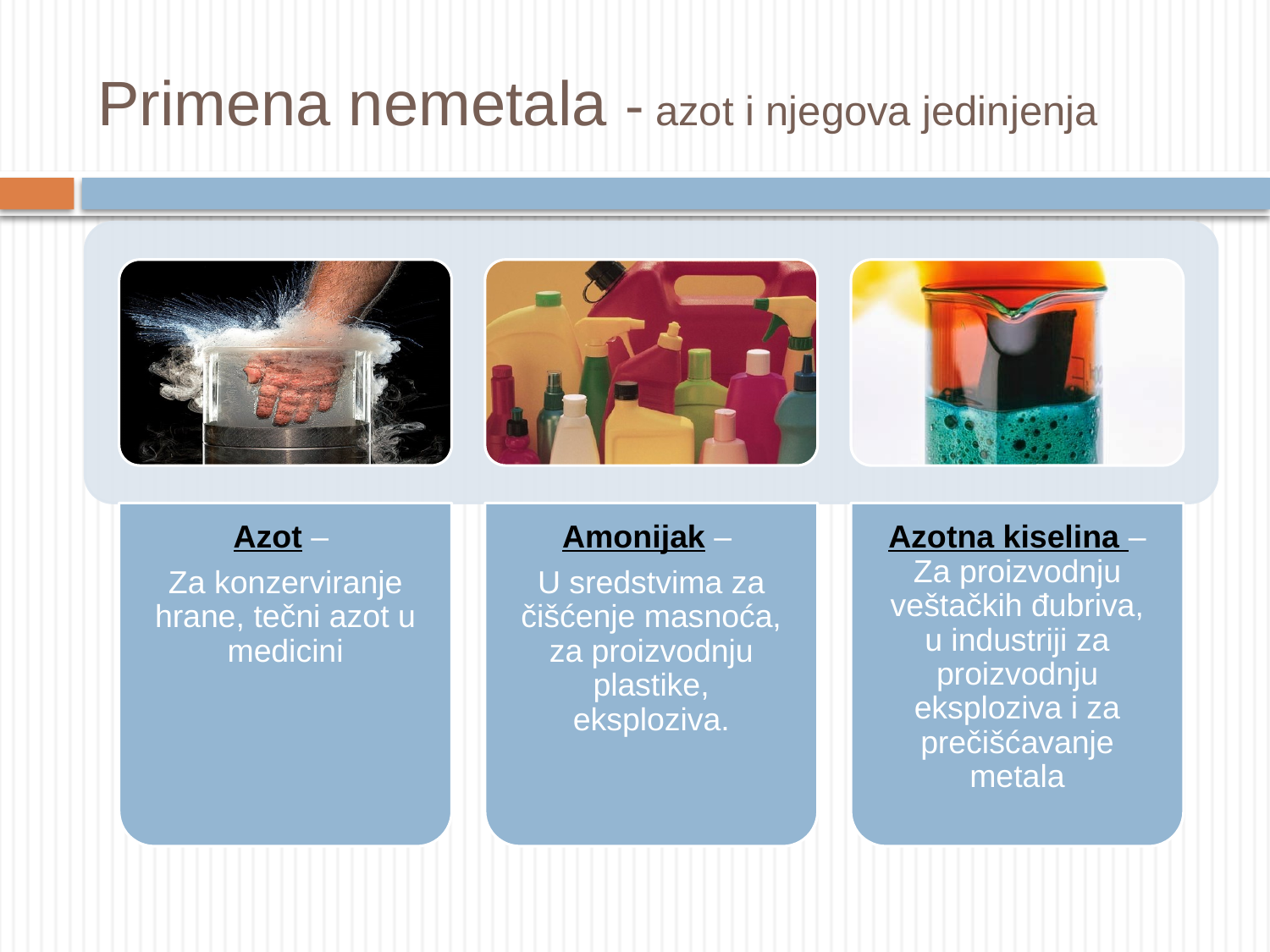

# Primena nemetala - azot i njegova jedinjenja
Azot –
Za konzerviranje hrane, tečni azot u medicini
Amonijak –
U sredstvima za čišćenje masnoća, za proizvodnju plastike, eksploziva.
Azotna kiselina – Za proizvodnju veštačkih đubriva, u industriji za proizvodnju eksploziva i za prečišćavanje metala